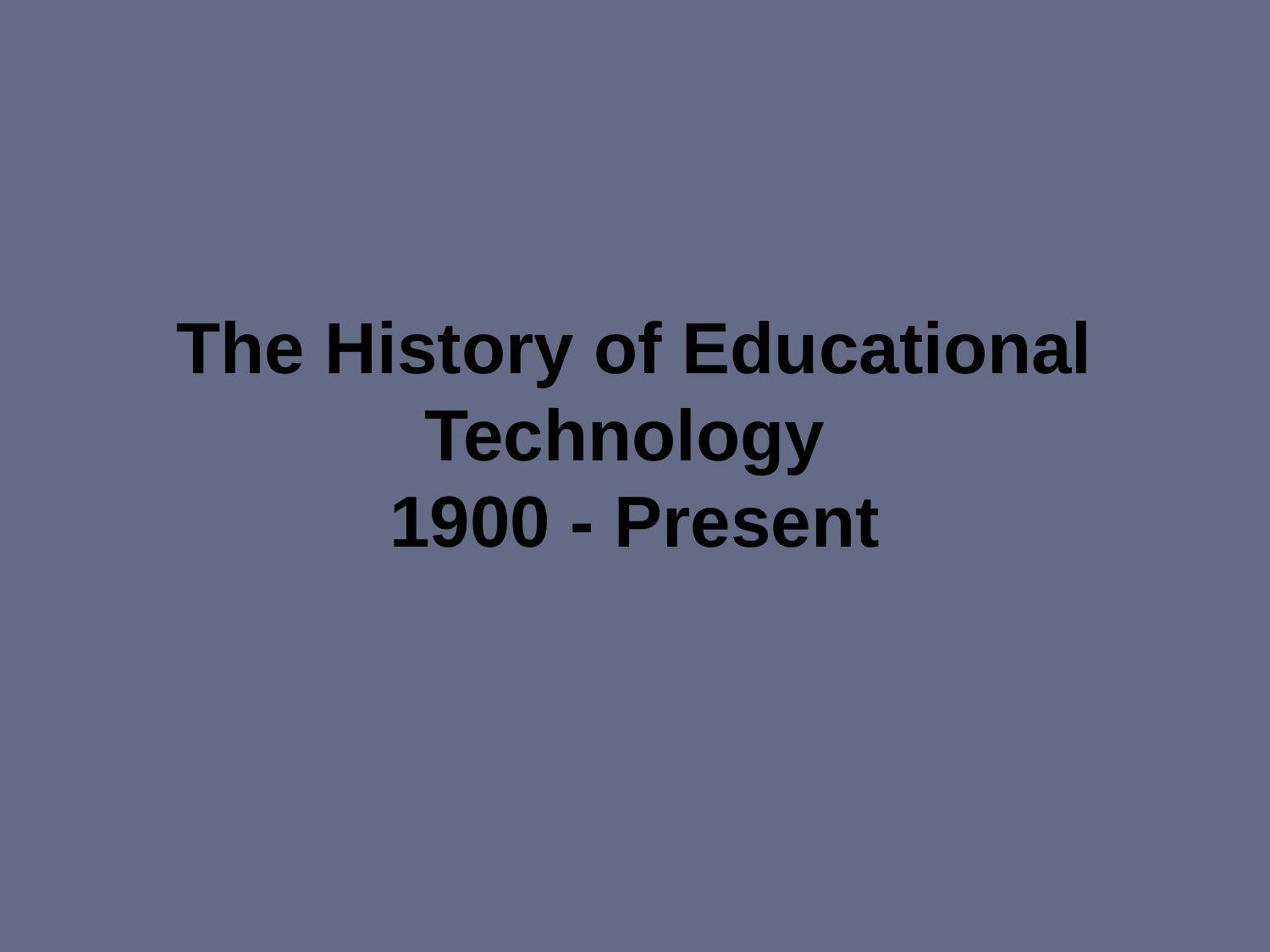

# The History of Educational Technology 1900 - Present